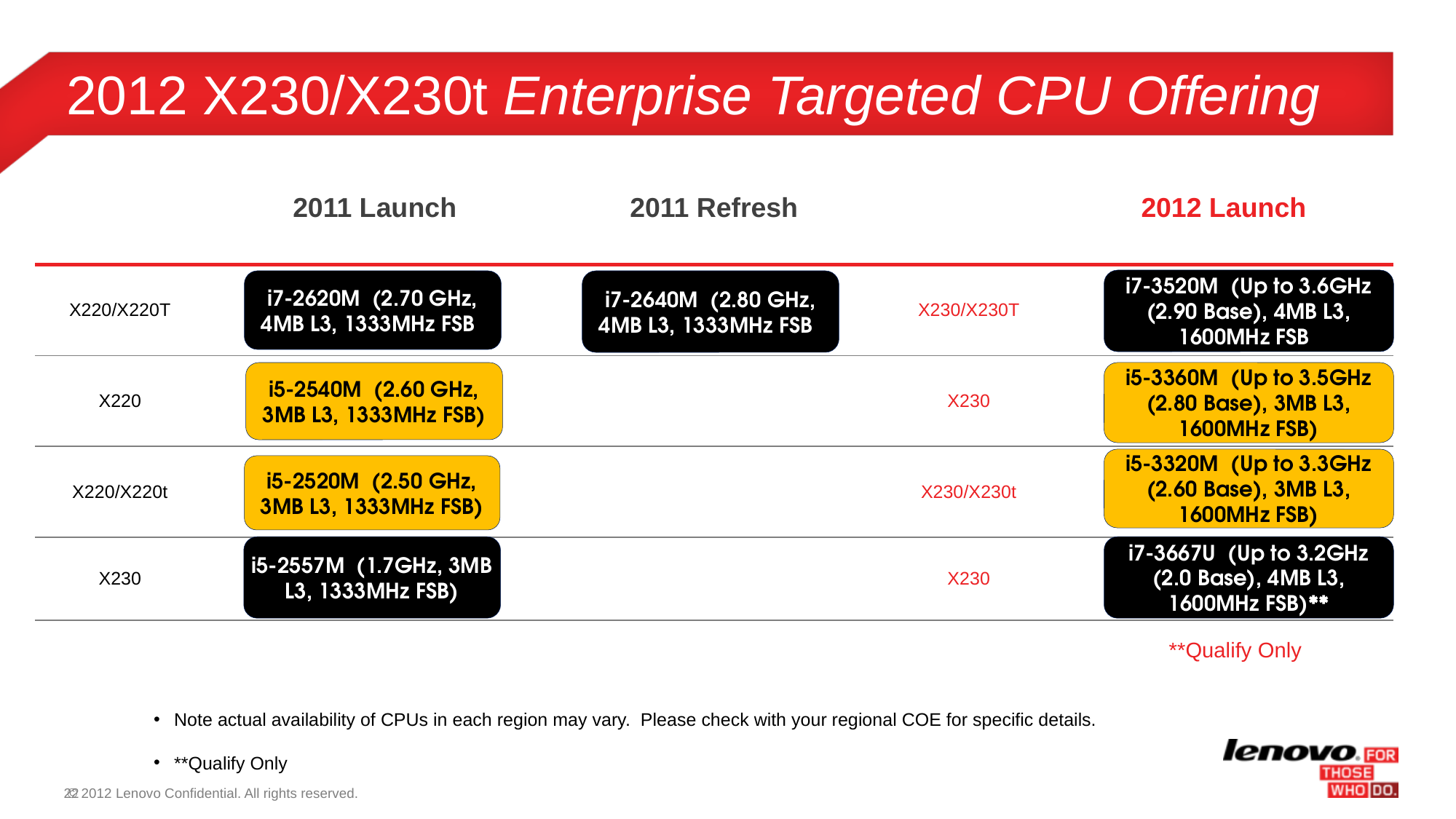

# 2012 X230/X230t Enterprise Targeted CPU Offering
|  | 2011 Launch | 2011 Refresh |  | 2012 Launch |
| --- | --- | --- | --- | --- |
| X220/X220T |  |  | X230/X230T |  |
| X220 |  |  | X230 |  |
| X220/X220t |  |  | X230/X230t |  |
| X230 |  |  | X230 |  |
i7-3520M  (Up to 3.6GHz (2.90 Base), 4MB L3, 1600MHz FSB)
i7-2640M  (2.80 GHz, 4MB L3, 1333MHz FSB)
i7-2620M  (2.70 GHz, 4MB L3, 1333MHz FSB)
i5-3360M  (Up to 3.5GHz (2.80 Base), 3MB L3, 1600MHz FSB)
i5-2540M  (2.60 GHz, 3MB L3, 1333MHz FSB)
i5-3320M  (Up to 3.3GHz (2.60 Base), 3MB L3, 1600MHz FSB)
i5-2520M  (2.50 GHz, 3MB L3, 1333MHz FSB)
i5-2557M  (1.7GHz, 3MB L3, 1333MHz FSB)
i7-3667U  (Up to 3.2GHz (2.0 Base), 4MB L3, 1600MHz FSB)**
**Qualify Only
Note actual availability of CPUs in each region may vary.  Please check with your regional COE for specific details.

**Qualify Only